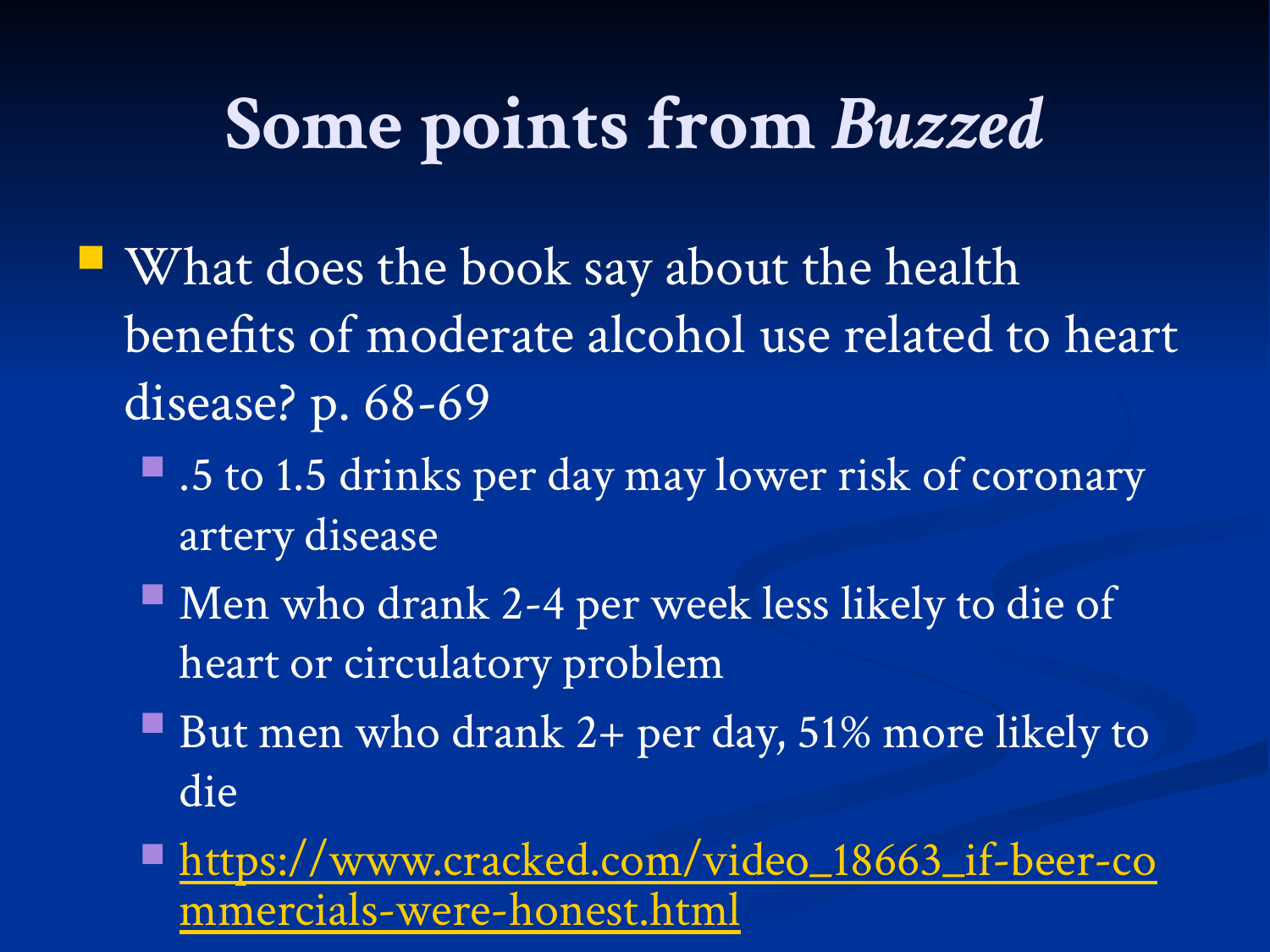

# Some points from Buzzed
What does the book say about the health benefits of moderate alcohol use related to heart disease? p. 68-69
.5 to 1.5 drinks per day may lower risk of coronary artery disease
Men who drank 2-4 per week less likely to die of heart or circulatory problem
But men who drank 2+ per day, 51% more likely to die
https://www.cracked.com/video_18663_if-beer-commercials-were-honest.html